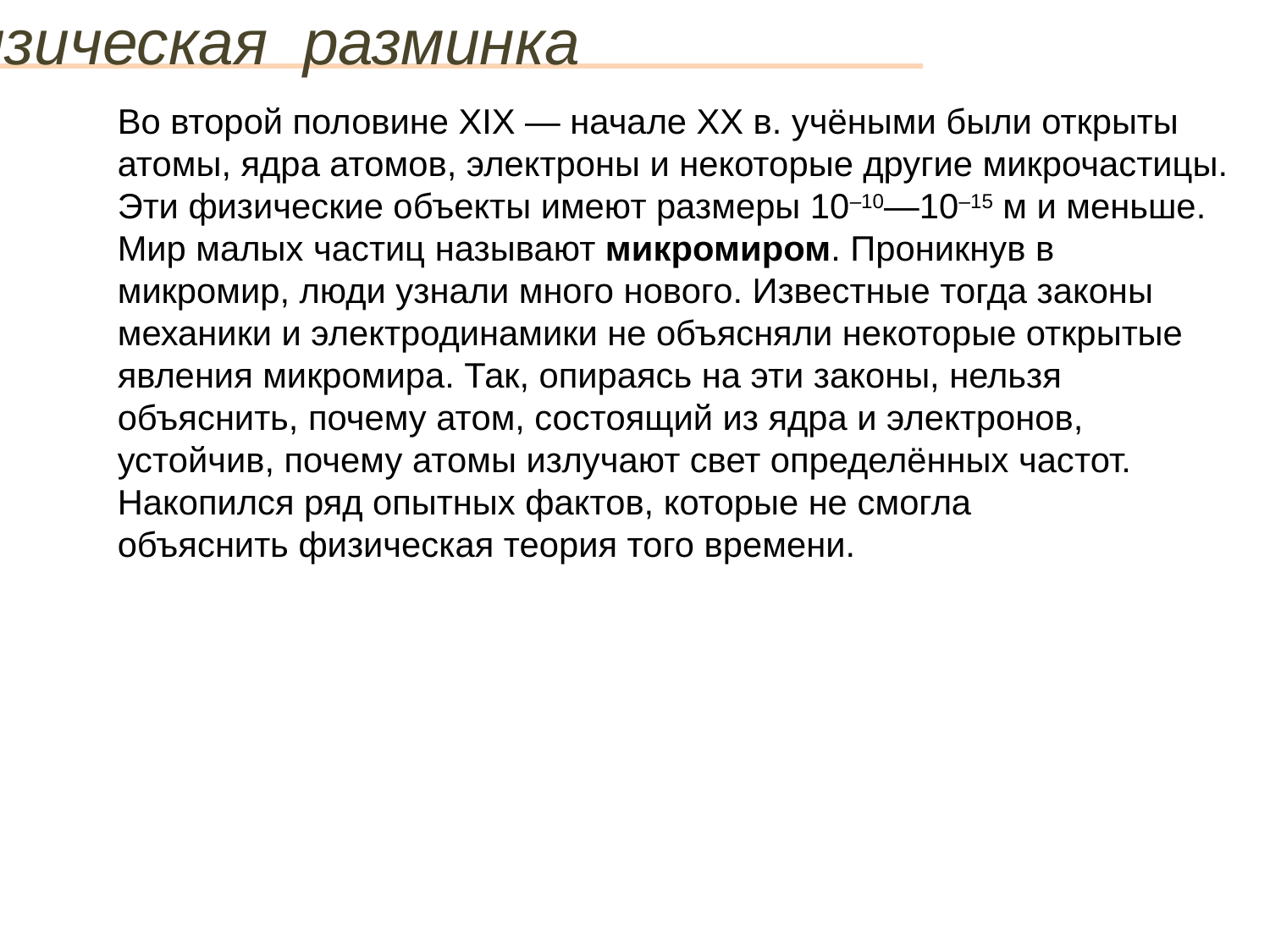

Физическая  разминка
Во второй половине XIX — начале XX в. учёными были открыты атомы, ядра атомов, электроны и некоторые другие микрочастицы. Эти физические объекты имеют размеры 10–10—10–15 м и меньше. Мир малых частиц называют микромиром. Проникнув в микромир, люди узнали много нового. Известные тогда законы механики и электродинамики не объясняли некоторые открытые явления микромира. Так, опираясь на эти законы, нельзя объяснить, почему атом, состоящий из ядра и электронов, устойчив, почему атомы излучают свет определённых частот. Накопился ряд опытных фактов, которые не смогла
объяснить физическая теория того времени.